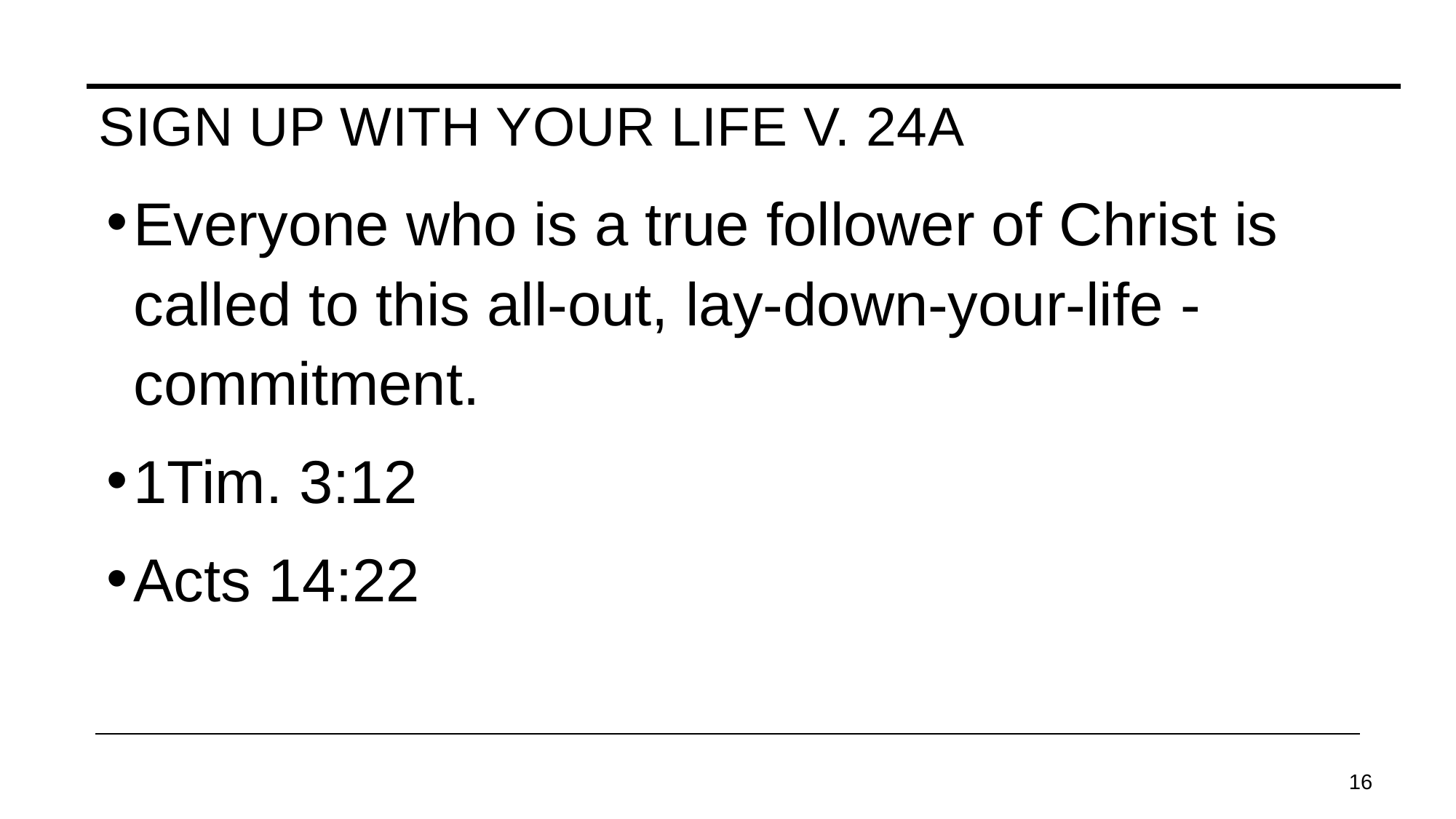

# Sign up with your life v. 24a
Everyone who is a true follower of Christ is called to this all-out, lay-down-your-life -commitment.
1Tim. 3:12
Acts 14:22
16